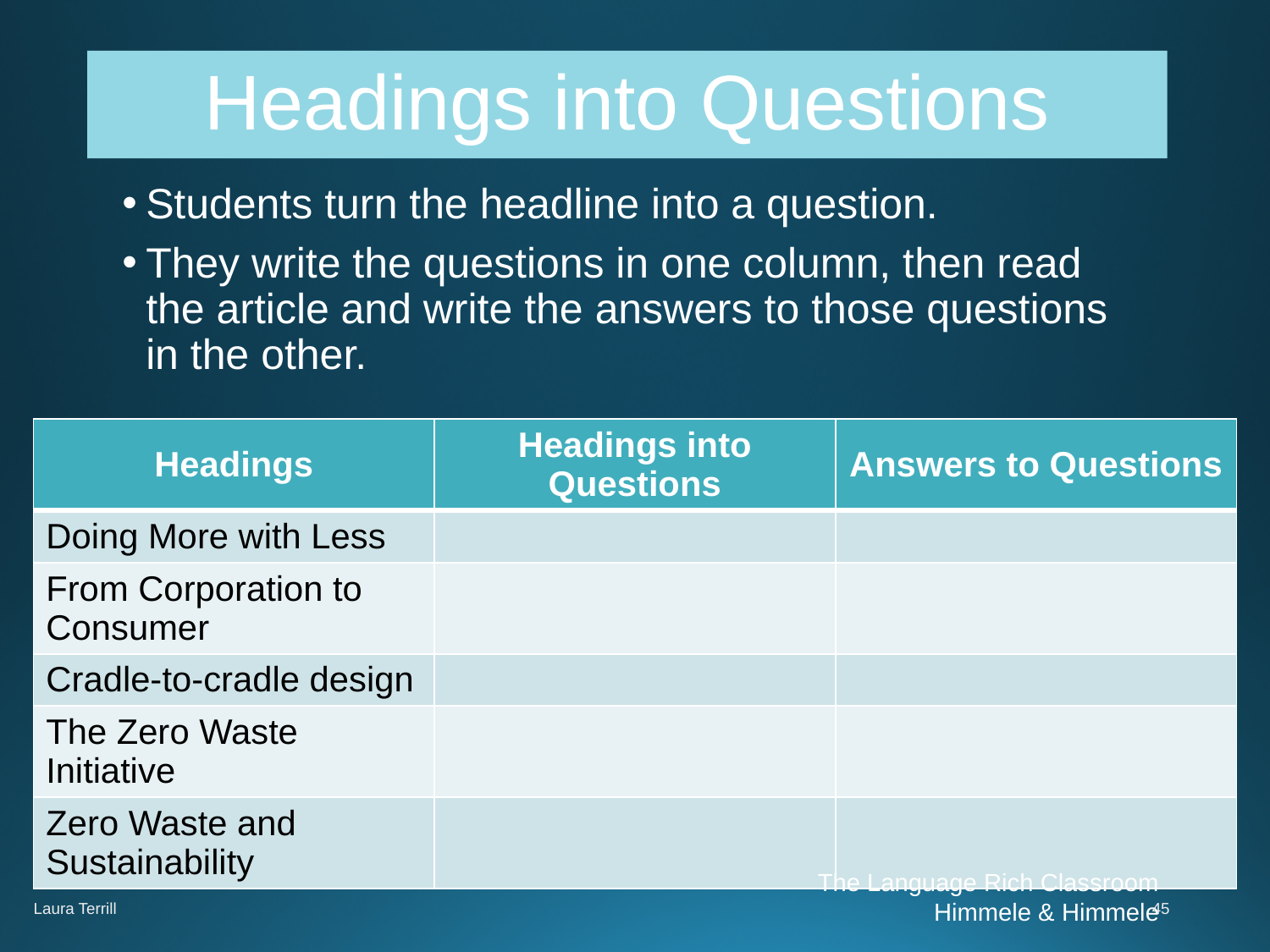

# Headings into Questions
Students turn the headline into a question.
They write the questions in one column, then read the article and write the answers to those questions in the other.
| Headings | Headings into Questions | Answers to Questions |
| --- | --- | --- |
| Doing More with Less |  |  |
| From Corporation to Consumer |  |  |
| Cradle-to-cradle design |  |  |
| The Zero Waste Initiative |  |  |
| Zero Waste and Sustainability |  |  |

The Language Rich Classroom
Himmele & Himmele
Laura Terrill
45